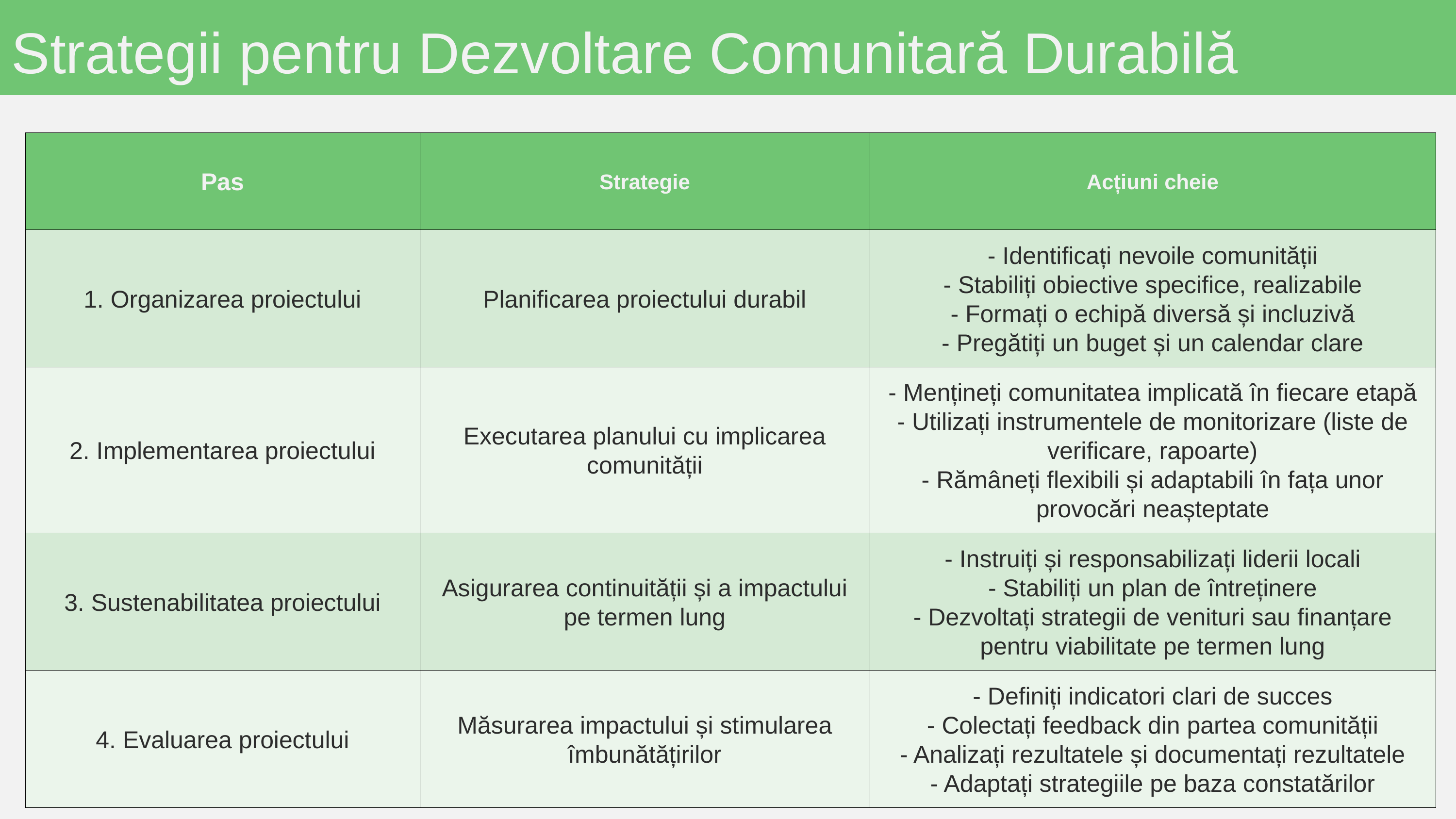

Strategii pentru Dezvoltare Comunitară Durabilă
| Pas | Strategie | Acțiuni cheie |
| --- | --- | --- |
| 1. Organizarea proiectului | Planificarea proiectului durabil | - Identificați nevoile comunității - Stabiliți obiective specifice, realizabile - Formați o echipă diversă și incluzivă - Pregătiți un buget și un calendar clare |
| 2. Implementarea proiectului | Executarea planului cu implicarea comunității | - Mențineți comunitatea implicată în fiecare etapă - Utilizați instrumentele de monitorizare (liste de verificare, rapoarte) - Rămâneți flexibili și adaptabili în fața unor provocări neașteptate |
| 3. Sustenabilitatea proiectului | Asigurarea continuității și a impactului pe termen lung | - Instruiți și responsabilizați liderii locali - Stabiliți un plan de întreținere - Dezvoltați strategii de venituri sau finanțare pentru viabilitate pe termen lung |
| 4. Evaluarea proiectului | Măsurarea impactului și stimularea îmbunătățirilor | - Definiți indicatori clari de succes - Colectați feedback din partea comunității - Analizați rezultatele și documentați rezultatele - Adaptați strategiile pe baza constatărilor |